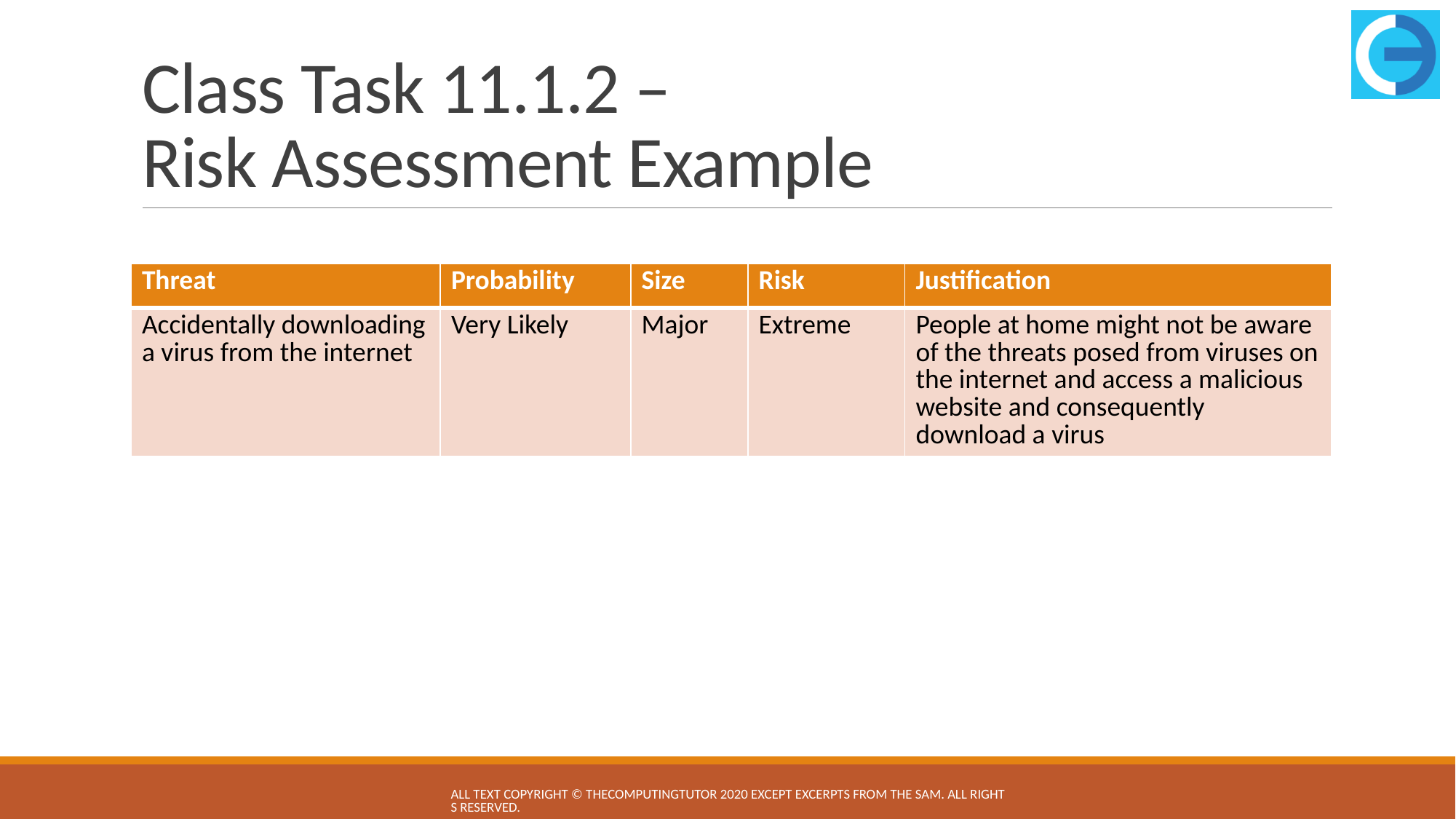

# Class Task 11.1.2 – Risk Assessment Example

| Threat | Probability | Size | Risk | Justification |
| --- | --- | --- | --- | --- |
| Accidentally downloading a virus from the internet | Very Likely | Major | Extreme | People at home might not be aware of the threats posed from viruses on the internet and access a malicious website and consequently download a virus |
All text copyright © TheComputingTutor 2020 except excerpts from the SAM. All rights Reserved.